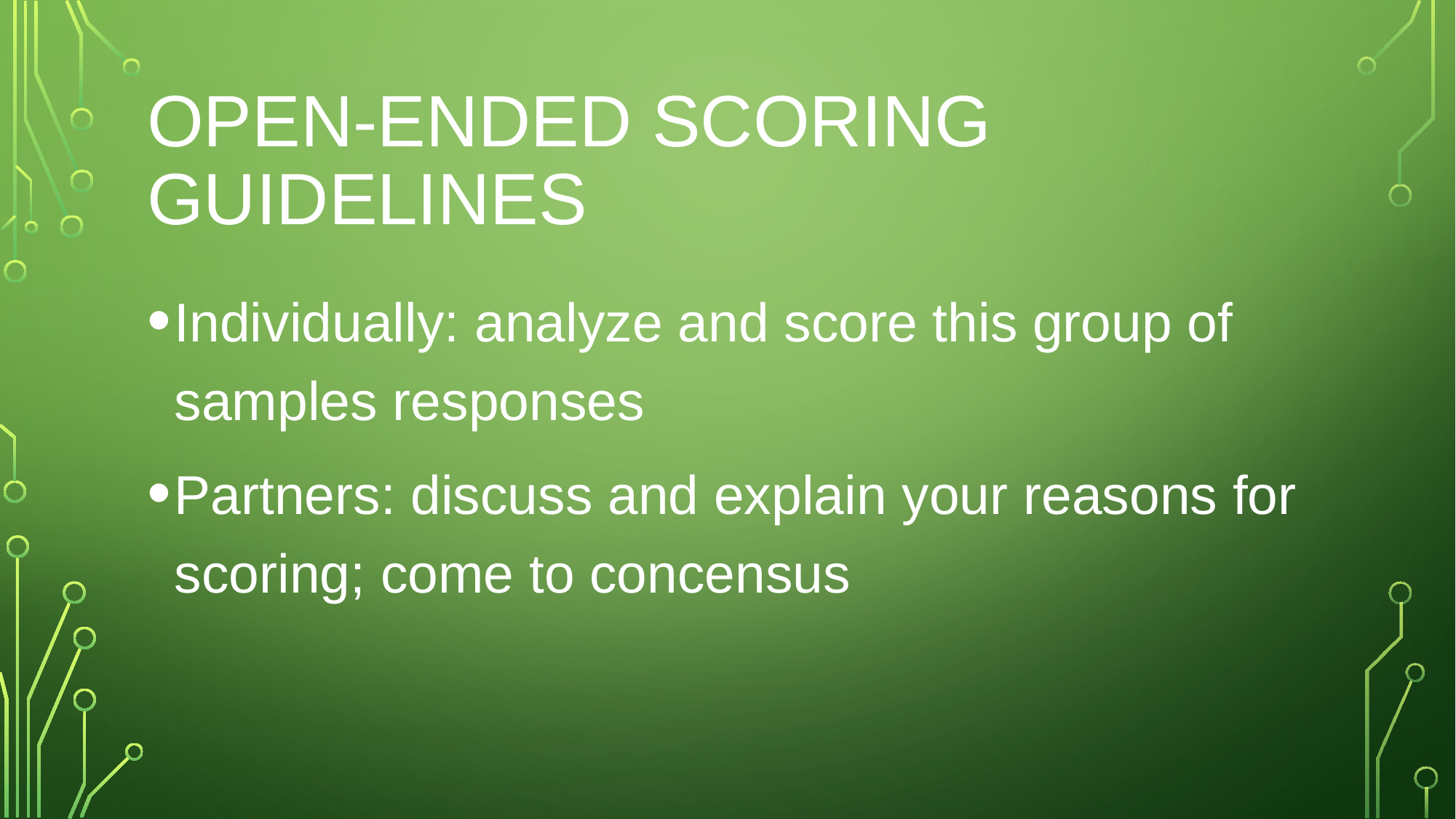

# Open-ended scoring guidelines
Individually: analyze and score this group of samples responses
Partners: discuss and explain your reasons for scoring; come to concensus